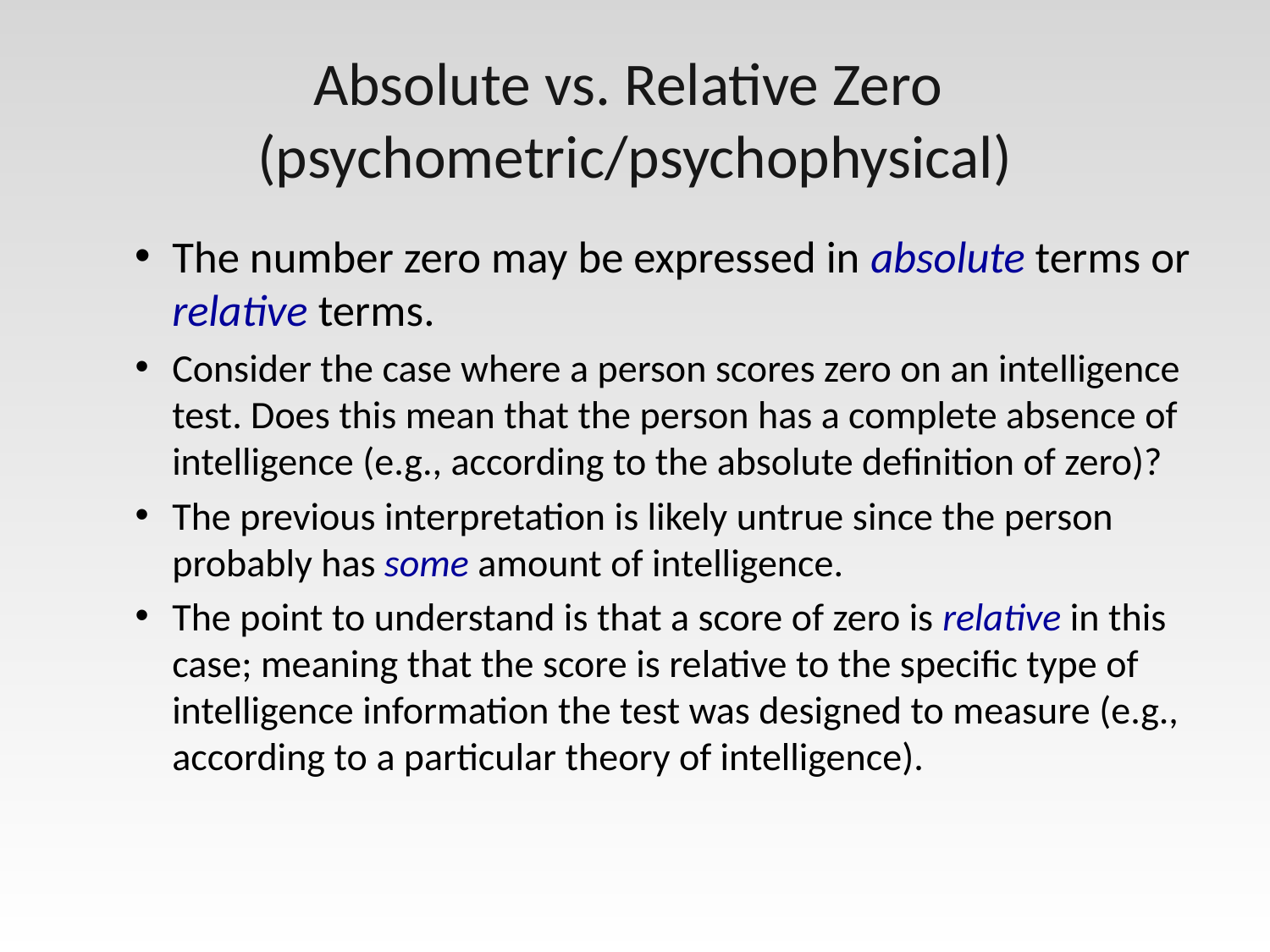

# Absolute vs. Relative Zero (psychometric/psychophysical)
The number zero may be expressed in absolute terms or relative terms.
Consider the case where a person scores zero on an intelligence test. Does this mean that the person has a complete absence of intelligence (e.g., according to the absolute definition of zero)?
The previous interpretation is likely untrue since the person probably has some amount of intelligence.
The point to understand is that a score of zero is relative in this case; meaning that the score is relative to the specific type of intelligence information the test was designed to measure (e.g., according to a particular theory of intelligence).